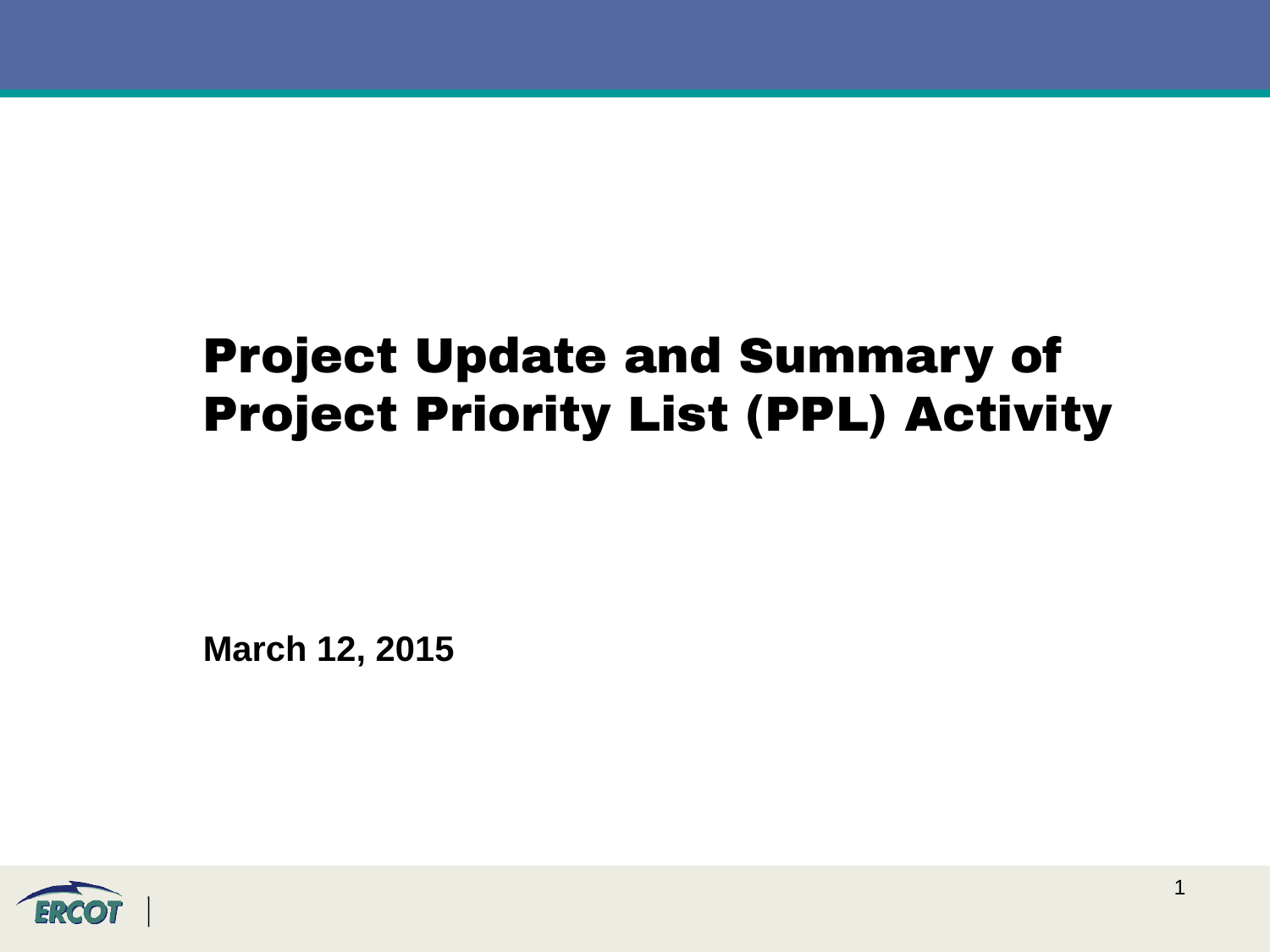

Project Update and Summary of Project Priority List (PPL) Activity

March 12, 2015